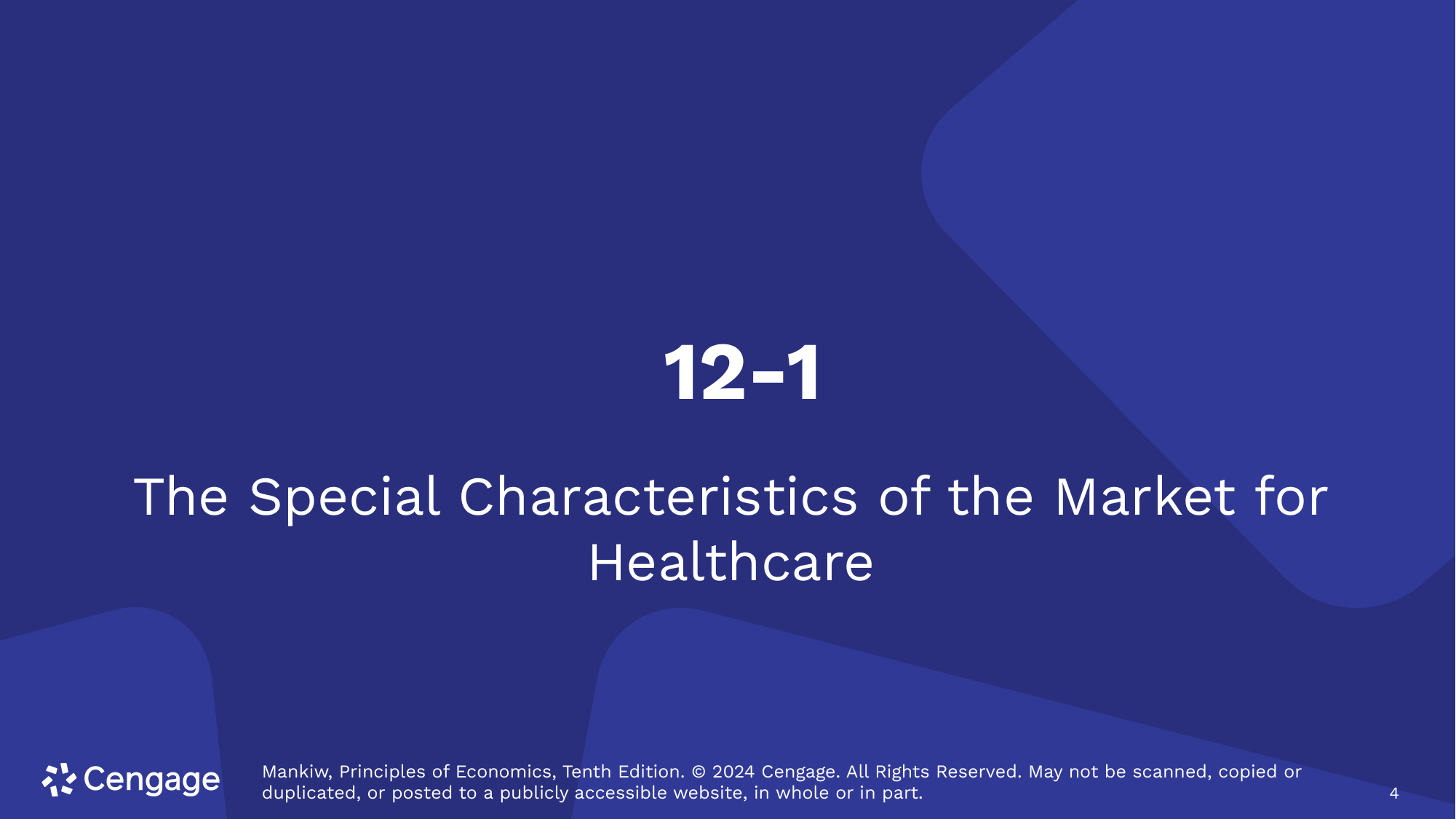

# 12-1
The Special Characteristics of the Market for Healthcare